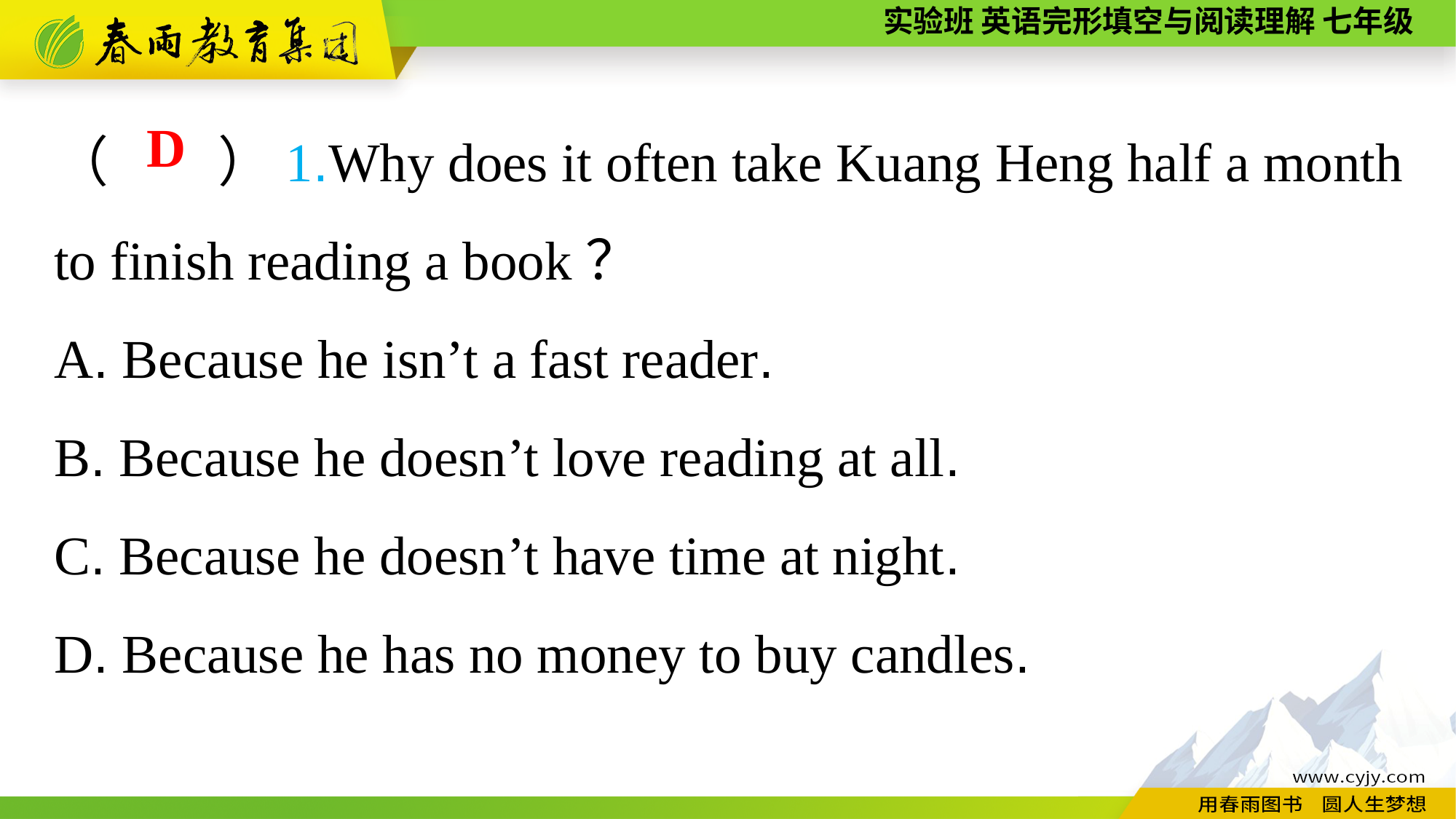

（　　）1.Why does it often take Kuang Heng half a month to finish reading a book？
A. Because he isn’t a fast reader.
B. Because he doesn’t love reading at all.
C. Because he doesn’t have time at night.
D. Because he has no money to buy candles.
D